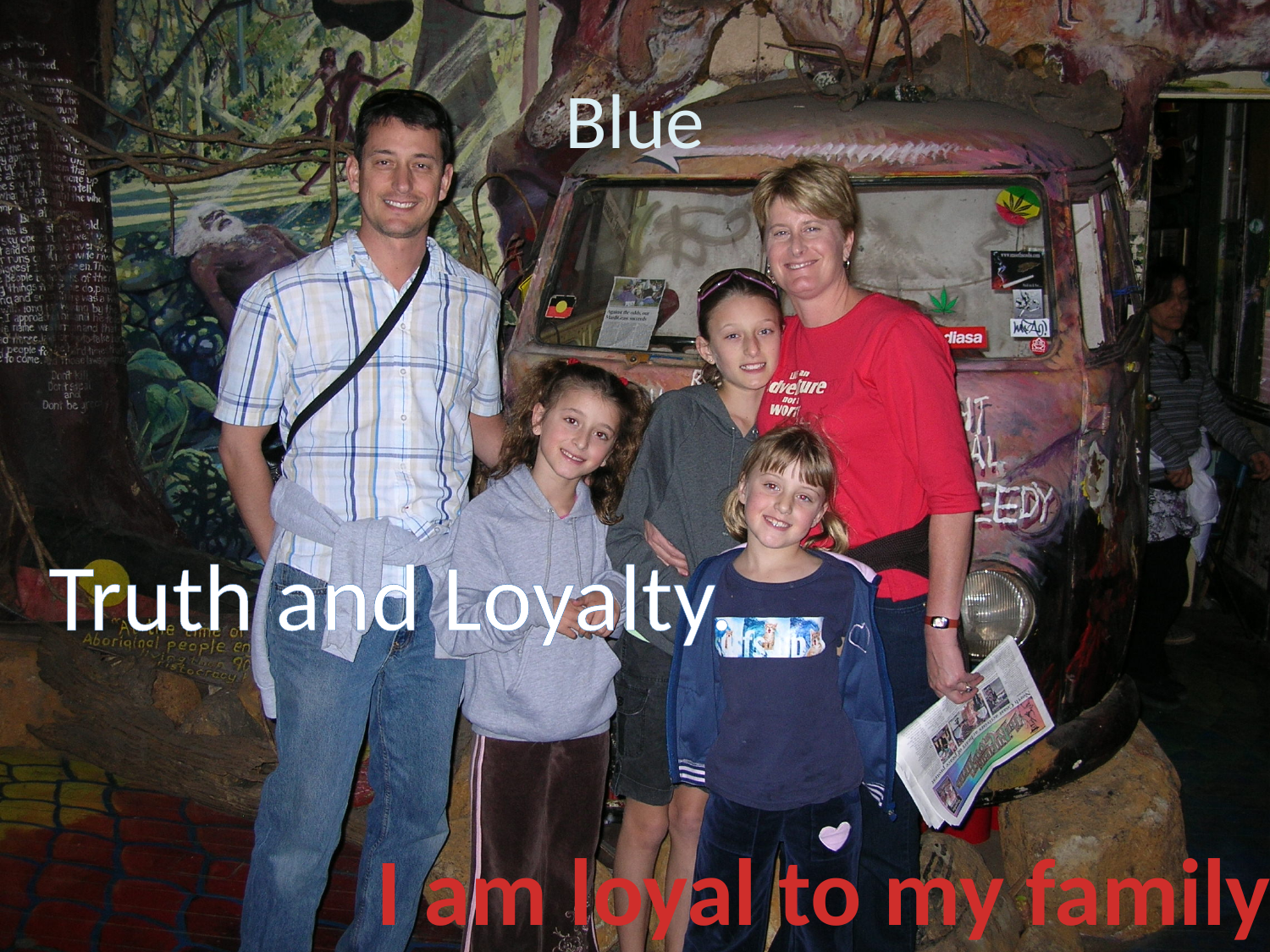

# Blue

Truth and Loyalty.
I am loyal to my family